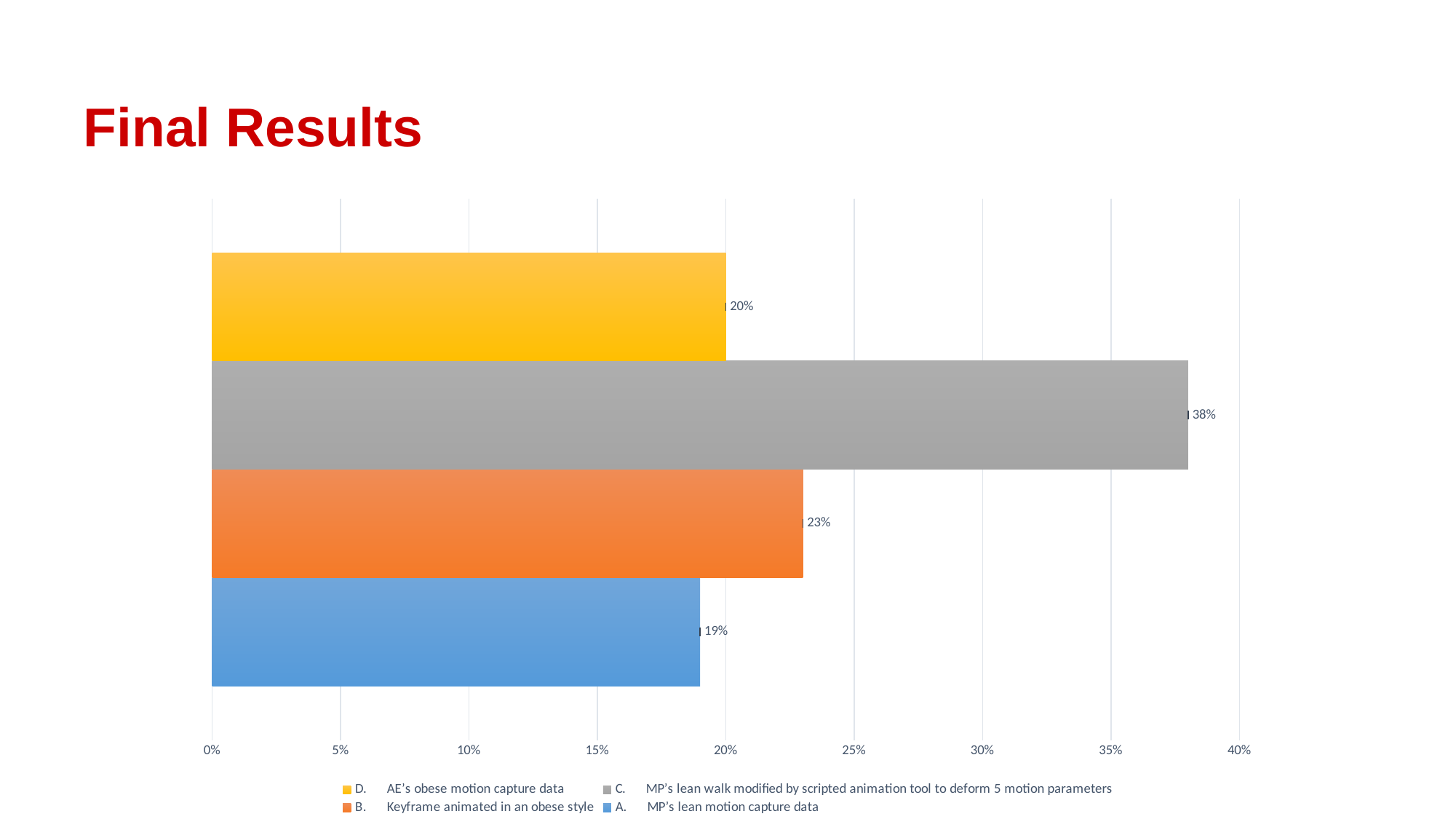

# Final Results

### Chart

| Category | A.      MP’s lean motion capture data | B.      Keyframe animated in an obese style | C.      MP’s lean walk modified by scripted animation tool to deform 5 motion parameters | D.      AE’s obese motion capture data |
|---|---|---|---|---|